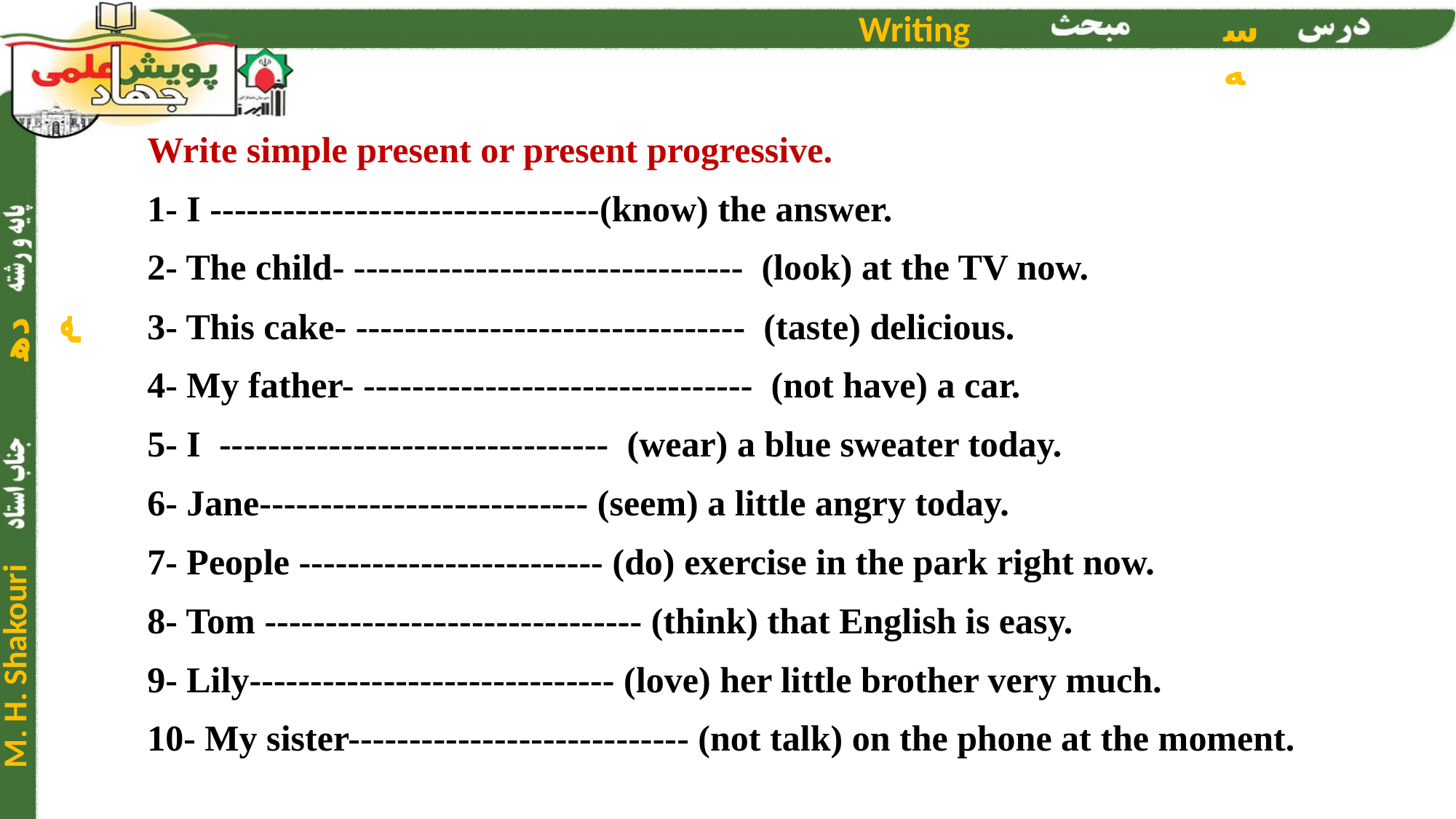

Write simple present or present progressive.
1- I --------------------------------(know) the answer.
2- The child- --------------------------------  (look) at the TV now.
3- This cake- --------------------------------  (taste) delicious.
4- My father- --------------------------------  (not have) a car.
5- I  --------------------------------  (wear) a blue sweater today.
6- Jane--------------------------- (seem) a little angry today.
7- People ------------------------- (do) exercise in the park right now.
8- Tom ------------------------------- (think) that English is easy.
9- Lily------------------------------ (love) her little brother very much.
10- My sister---------------------------- (not talk) on the phone at the moment.